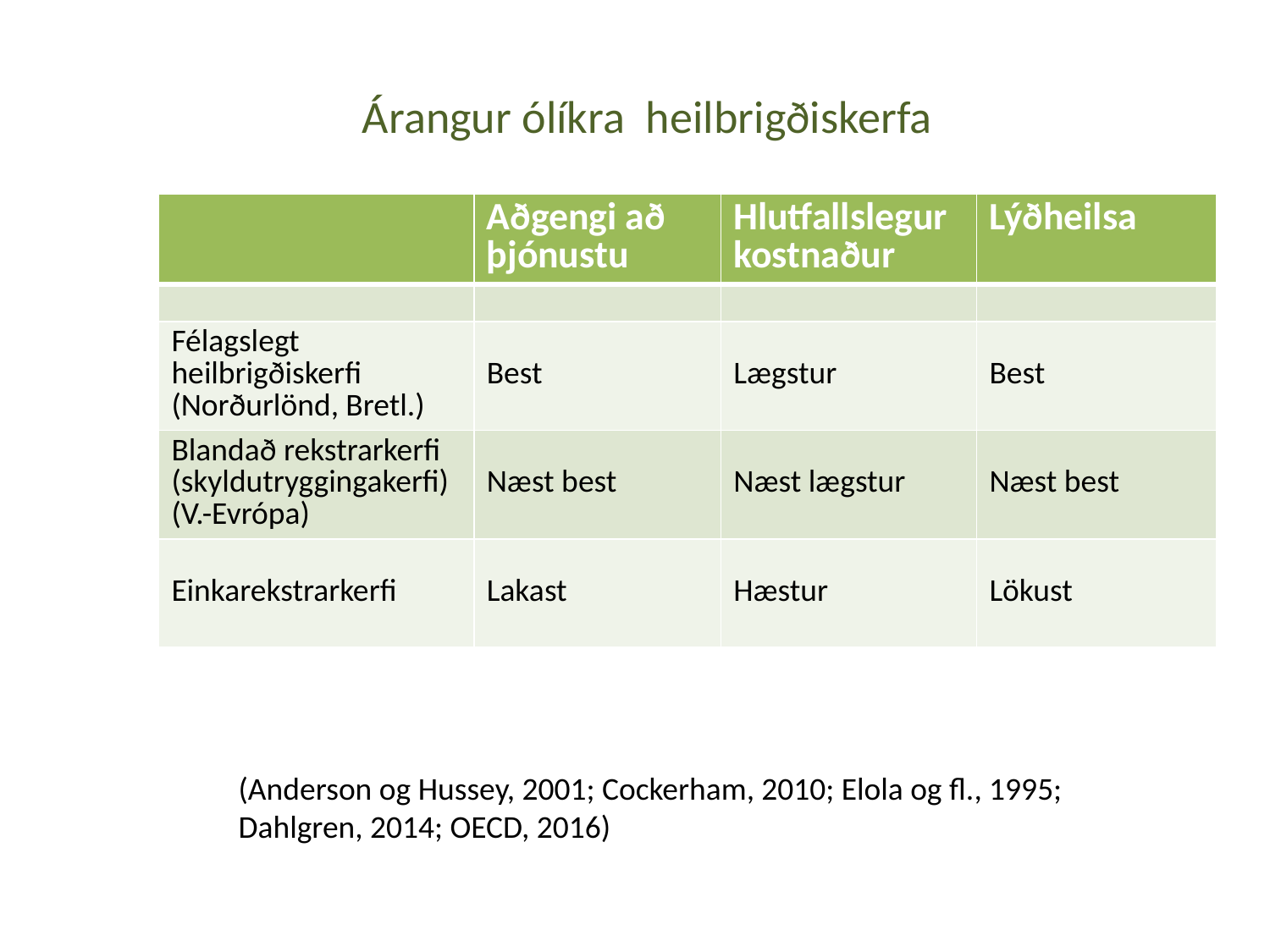

Árangur ólíkra  heilbrigðiskerfa
|  | Aðgengi að þjónustu | Hlutfallslegur kostnaður | Lýðheilsa |
| --- | --- | --- | --- |
|  |  |  |  |
| Félagslegt heilbrigðiskerfi (Norðurlönd, Bretl.) | Best | Lægstur | Best |
| Blandað rekstrarkerfi (skyldutryggingakerfi) (V.-Evrópa) | Næst best | Næst lægstur | Næst best |
| Einkarekstrarkerfi | Lakast | Hæstur | Lökust |
(Anderson og Hussey, 2001; Cockerham, 2010; Elola og fl., 1995;
Dahlgren, 2014; OECD, 2016)